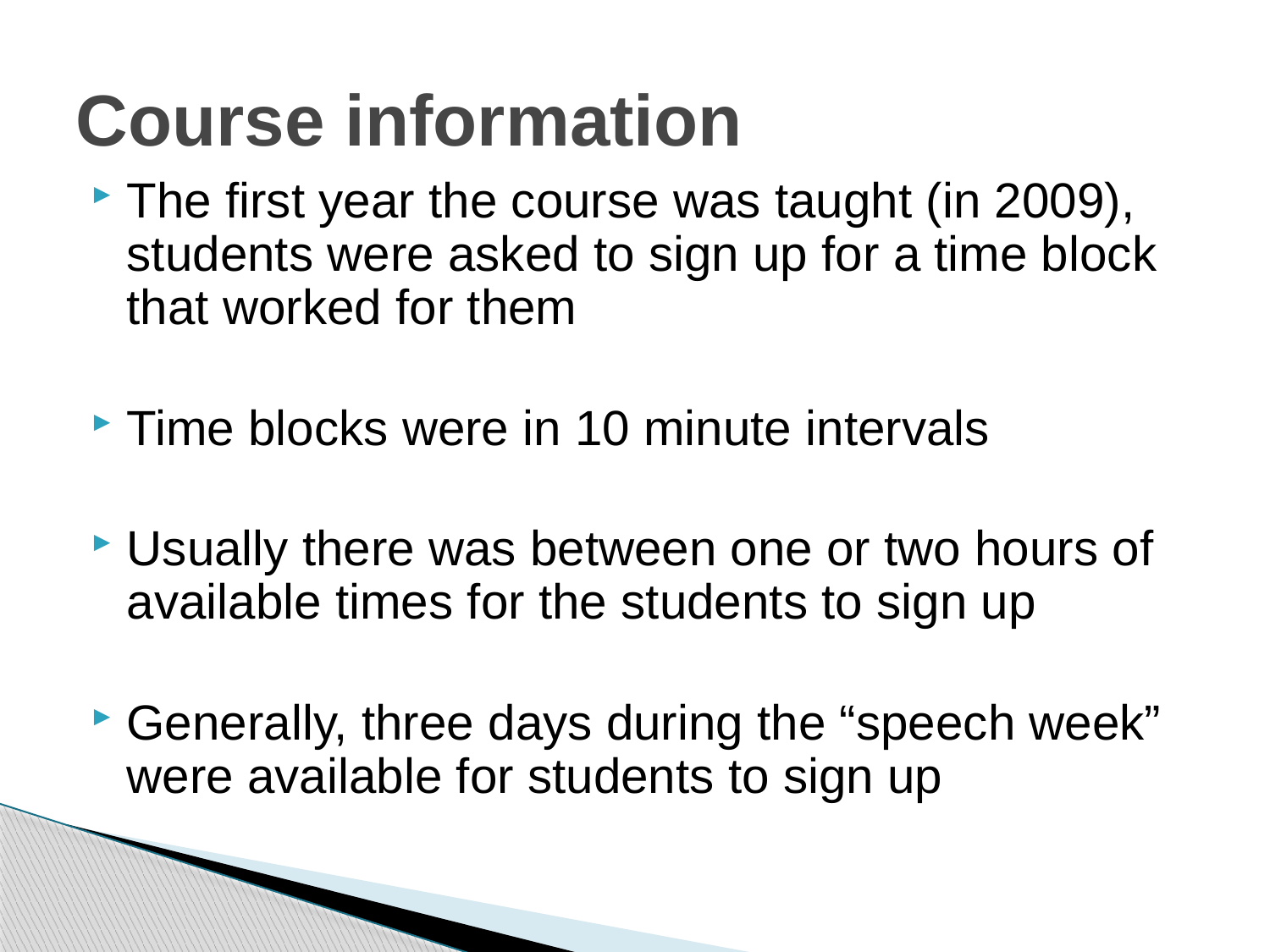

# Course information
The first year the course was taught (in 2009), students were asked to sign up for a time block that worked for them

Time blocks were in 10 minute intervals

Usually there was between one or two hours of available times for the students to sign up

Generally, three days during the “speech week” were available for students to sign up